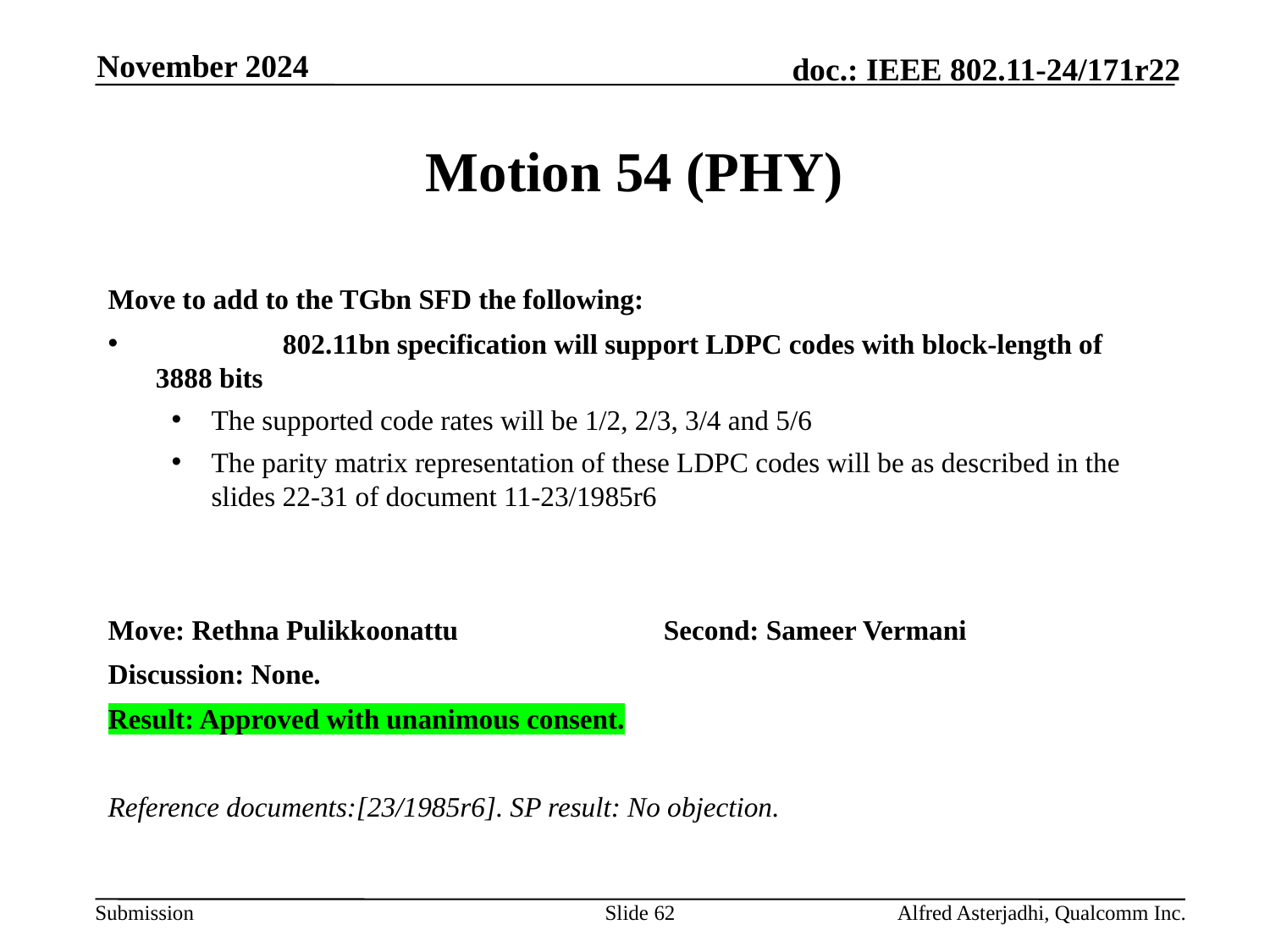

November 2024
# Motion 54 (PHY)
Move to add to the TGbn SFD the following:
	802.11bn specification will support LDPC codes with block-length of 3888 bits
The supported code rates will be 1/2, 2/3, 3/4 and 5/6
The parity matrix representation of these LDPC codes will be as described in the slides 22-31 of document 11-23/1985r6

Move: Rethna Pulikkoonattu 		Second: Sameer Vermani
Discussion: None.
Result: Approved with unanimous consent.

Reference documents:[23/1985r6]. SP result: No objection.

Slide 62
Alfred Asterjadhi, Qualcomm Inc.